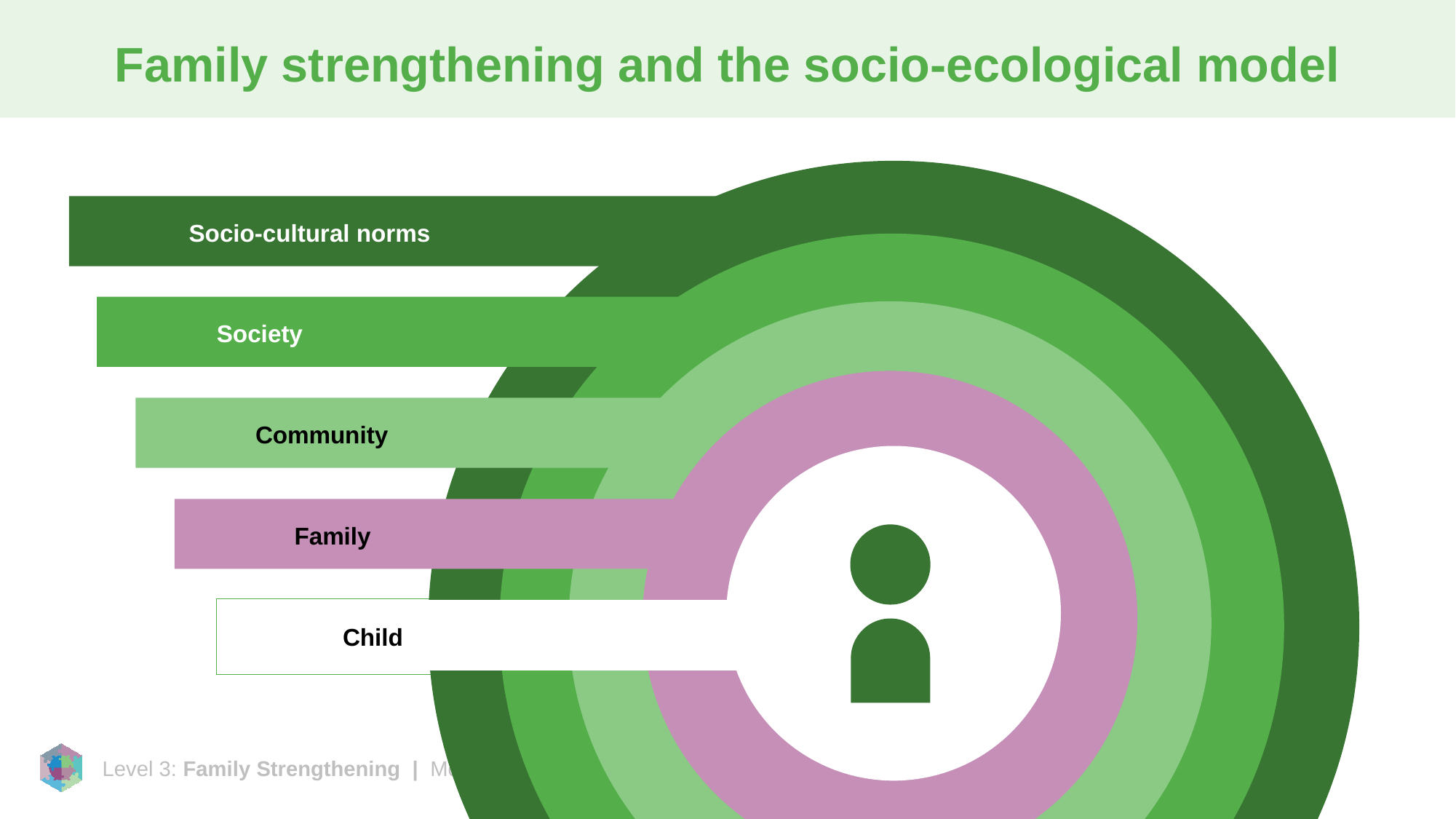

# Family strengthening and the socio-ecological model

	Socio-cultural norms

	Society

	Community

	Family

Child
	Child